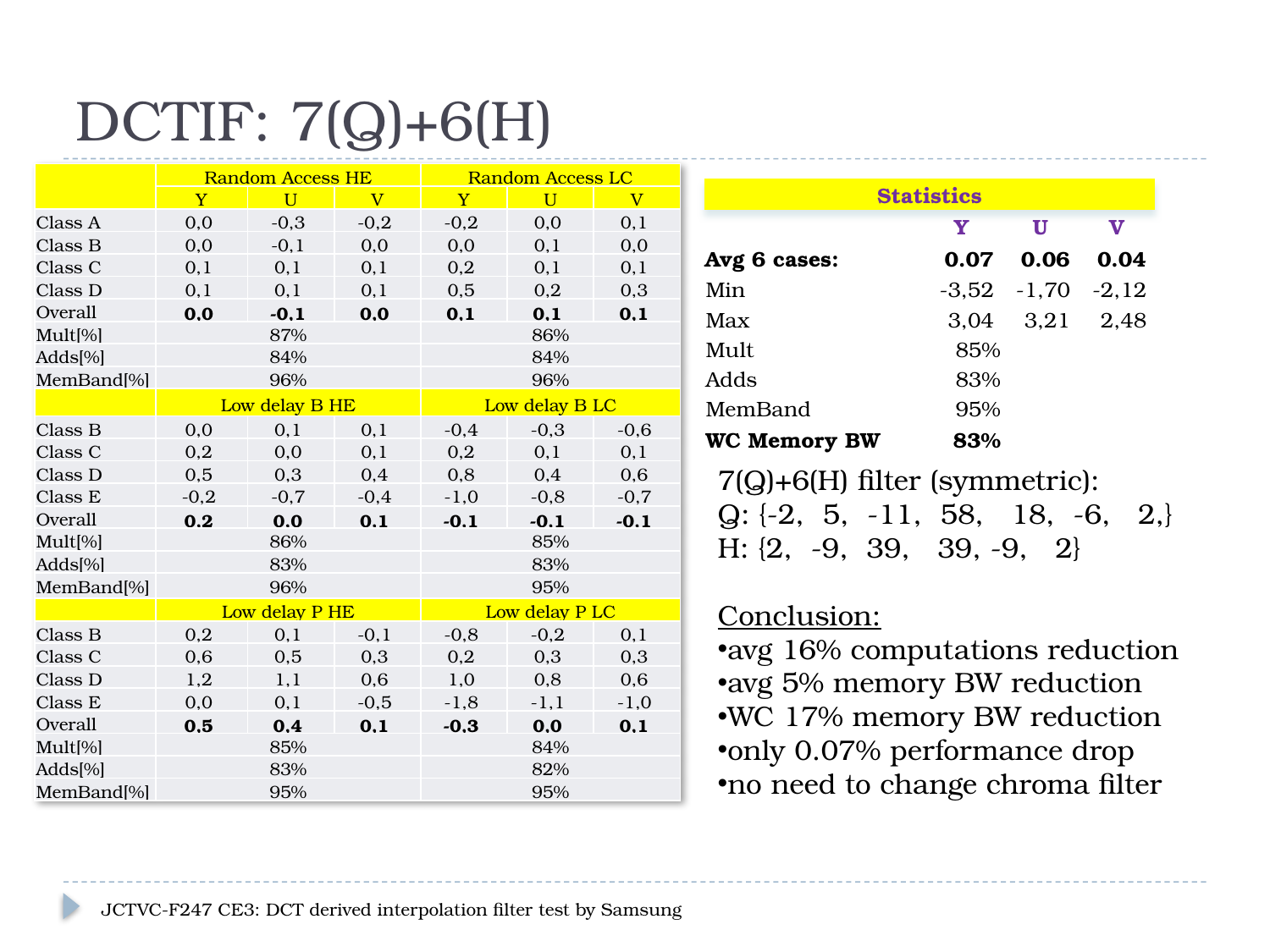

# DCTIF: 7(Q)+6(H)
|  | Random Access HE |  |  | Random Access LC |  |  |
| --- | --- | --- | --- | --- | --- | --- |
|  | Y | U | V | Y | U | V |
| Class A | 0,0 | -0,3 | -0,2 | -0,2 | 0,0 | 0,1 |
| Class B | 0,0 | -0,1 | 0,0 | 0,0 | 0,1 | 0,0 |
| Class C | 0,1 | 0,1 | 0,1 | 0,2 | 0,1 | 0,1 |
| Class D | 0,1 | 0,1 | 0,1 | 0,5 | 0,2 | 0,3 |
| Overall | 0,0 | -0,1 | 0,0 | 0,1 | 0,1 | 0,1 |
| Mult[%] | 87% |  |  | 86% |  |  |
| Adds[%] | 84% |  |  | 84% |  |  |
| MemBand[%] | 96% |  |  | 96% |  |  |
|  | Low delay B HE |  |  | Low delay B LC |  |  |
| Class B | 0,0 | 0,1 | 0,1 | -0,4 | -0,3 | -0,6 |
| Class C | 0,2 | 0,0 | 0,1 | 0,2 | 0,1 | 0,1 |
| Class D | 0,5 | 0,3 | 0,4 | 0,8 | 0,4 | 0,6 |
| Class E | -0,2 | -0,7 | -0,4 | -1,0 | -0,8 | -0,7 |
| Overall | 0,2 | 0,0 | 0,1 | -0,1 | -0,1 | -0,1 |
| Mult[%] | 86% |  |  | 85% |  |  |
| Adds[%] | 83% |  |  | 83% |  |  |
| MemBand[%] | 96% |  |  | 95% |  |  |
|  | Low delay P HE |  |  | Low delay P LC |  |  |
| Class B | 0,2 | 0,1 | -0,1 | -0,8 | -0,2 | 0,1 |
| Class C | 0,6 | 0,5 | 0,3 | 0,2 | 0,3 | 0,3 |
| Class D | 1,2 | 1,1 | 0,6 | 1,0 | 0,8 | 0,6 |
| Class E | 0,0 | 0,1 | -0,5 | -1,8 | -1,1 | -1,0 |
| Overall | 0,5 | 0,4 | 0,1 | -0,3 | 0,0 | 0,1 |
| Mult[%] | 85% |  |  | 84% |  |  |
| Adds[%] | 83% |  |  | 82% |  |  |
| MemBand[%] | 95% |  |  | 95% |  |  |
| Statistics |  |  |  |
| --- | --- | --- | --- |
|  | Y | U | V |
| Avg 6 cases: | 0.07 | 0.06 | 0.04 |
| Min | -3,52 | -1,70 | -2,12 |
| Max | 3,04 | 3,21 | 2,48 |
| Mult | 85% |  |  |
| Adds | 83% |  |  |
| MemBand | 95% |  |  |
| WC Memory BW | 83% |  |  |
7(Q)+6(H) filter (symmetric):
Q: {-2,  5,  -11,  58,   18,  -6,   2,}
H: {2,  -9,  39,   39, -9,   2}

Conclusion:
avg 16% computations reduction
avg 5% memory BW reduction
WC 17% memory BW reduction
only 0.07% performance drop
no need to change chroma filter
JCTVC-F247 CE3: DCT derived interpolation filter test by Samsung